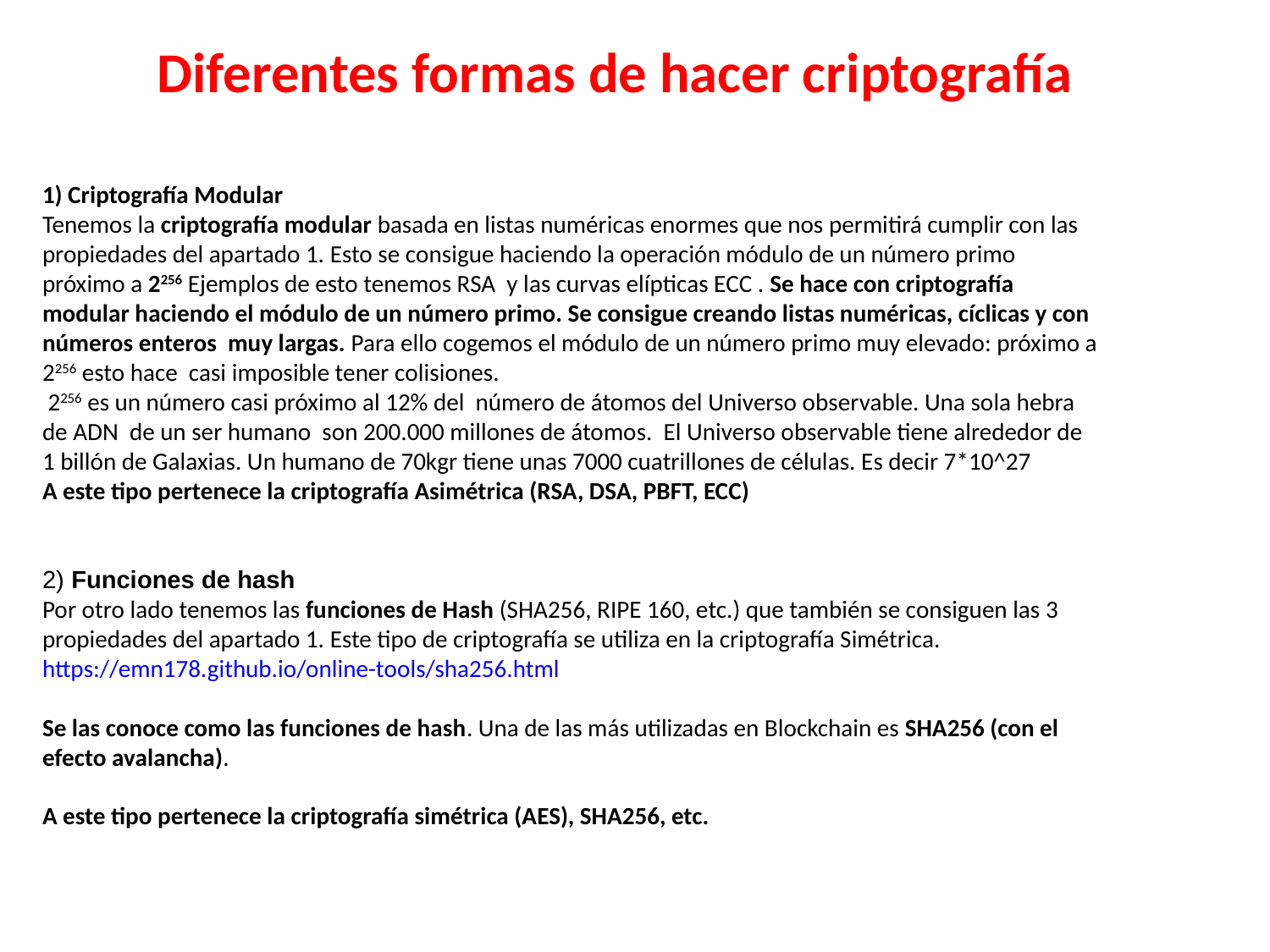

Diferentes formas de hacer criptografía
1) Criptografía Modular
Tenemos la criptografía modular basada en listas numéricas enormes que nos permitirá cumplir con las propiedades del apartado 1. Esto se consigue haciendo la operación módulo de un número primo próximo a 2256 Ejemplos de esto tenemos RSA  y las curvas elípticas ECC . Se hace con criptografía modular haciendo el módulo de un número primo. Se consigue creando listas numéricas, cíclicas y con números enteros  muy largas. Para ello cogemos el módulo de un número primo muy elevado: próximo a 2256 esto hace  casi imposible tener colisiones.
 2256 es un número casi próximo al 12% del  número de átomos del Universo observable. Una sola hebra de ADN  de un ser humano  son 200.000 millones de átomos.  El Universo observable tiene alrededor de 1 billón de Galaxias. Un humano de 70kgr tiene unas 7000 cuatrillones de células. Es decir 7*10^27
A este tipo pertenece la criptografía Asimétrica (RSA, DSA, PBFT, ECC)

2) Funciones de hash
Por otro lado tenemos las funciones de Hash (SHA256, RIPE 160, etc.) que también se consiguen las 3 propiedades del apartado 1. Este tipo de criptografía se utiliza en la criptografía Simétrica. https://emn178.github.io/online-tools/sha256.html

Se las conoce como las funciones de hash. Una de las más utilizadas en Blockchain es SHA256 (con el efecto avalancha).

A este tipo pertenece la criptografía simétrica (AES), SHA256, etc.